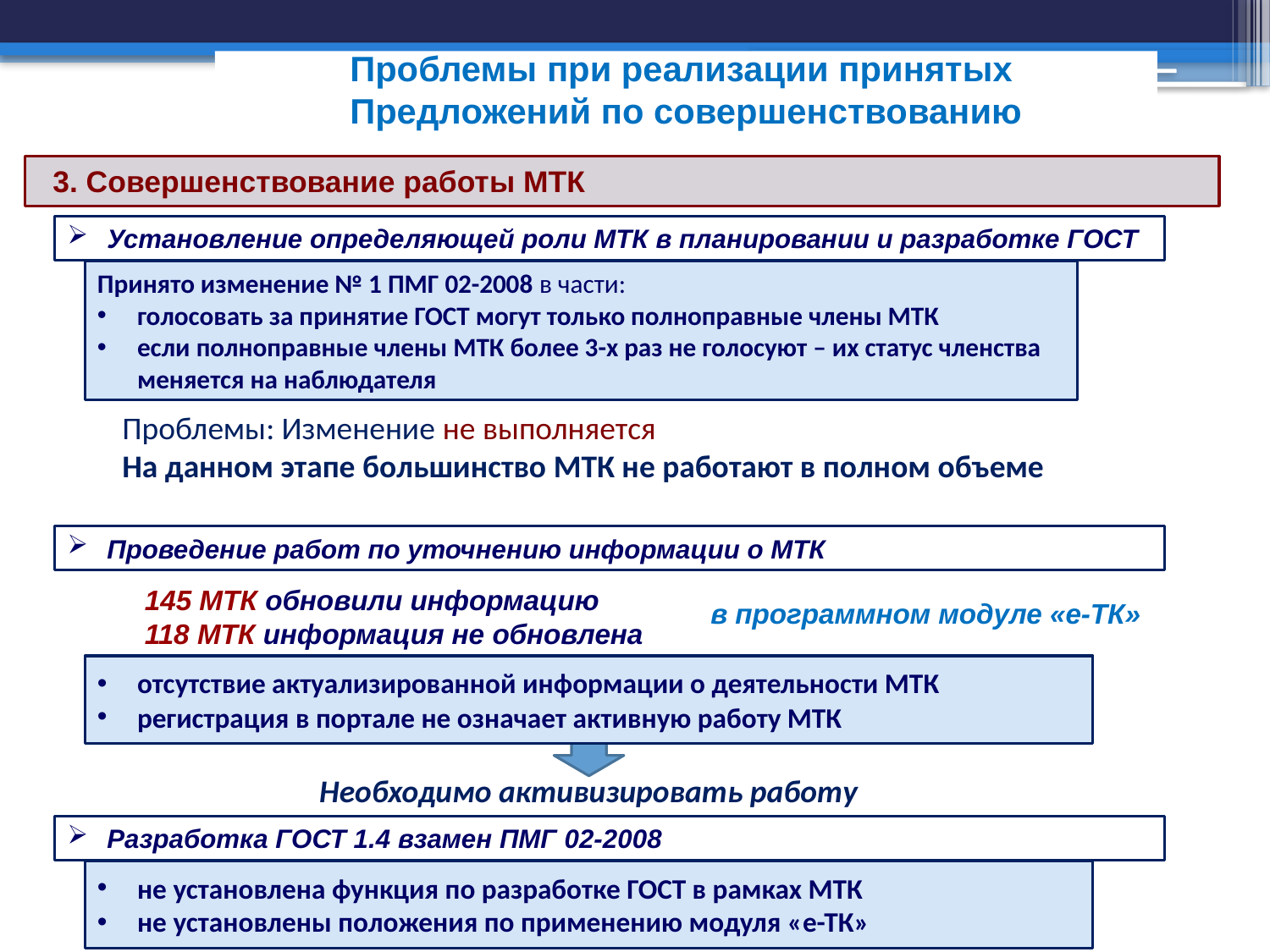

8
Проблемы при реализации принятых
Предложений по совершенствованию
3. Совершенствование работы МТК
Установление определяющей роли МТК в планировании и разработке ГОСТ
Принято изменение № 1 ПМГ 02-2008 в части:
голосовать за принятие ГОСТ могут только полноправные члены МТК
если полноправные члены МТК более 3-х раз не голосуют – их статус членства меняется на наблюдателя
Проблемы: Изменение не выполняется
На данном этапе большинство МТК не работают в полном объеме
Проведение работ по уточнению информации о МТК
145 МТК обновили информацию
118 МТК информация не обновлена
в программном модуле «е-ТК»
отсутствие актуализированной информации о деятельности МТК
регистрация в портале не означает активную работу МТК

Необходимо активизировать работу
Разработка ГОСТ 1.4 взамен ПМГ 02-2008
не установлена функция по разработке ГОСТ в рамках МТК
не установлены положения по применению модуля «е-ТК»